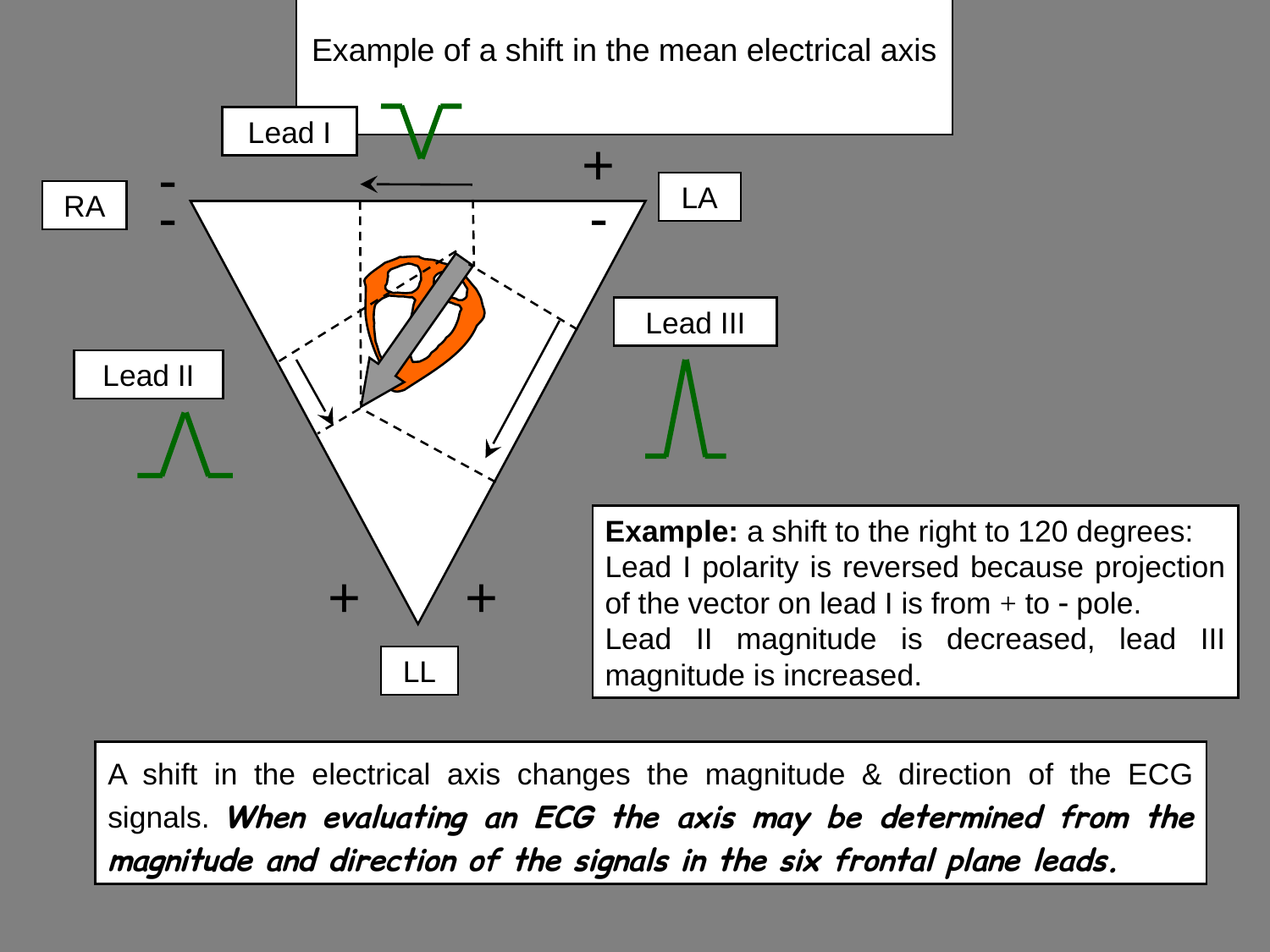

# Example of a shift in the mean electrical axis
Lead I

+
-
LA
RA
-
-

Lead III

Lead II

Example: a shift to the right to 120 degrees:
Lead I polarity is reversed because projection of the vector on lead I is from + to − pole.
Lead II magnitude is decreased, lead III magnitude is increased.
+
+
LL
A shift in the electrical axis changes the magnitude & direction of the ECG signals. When evaluating an ECG the axis may be determined from the magnitude and direction of the signals in the six frontal plane leads.